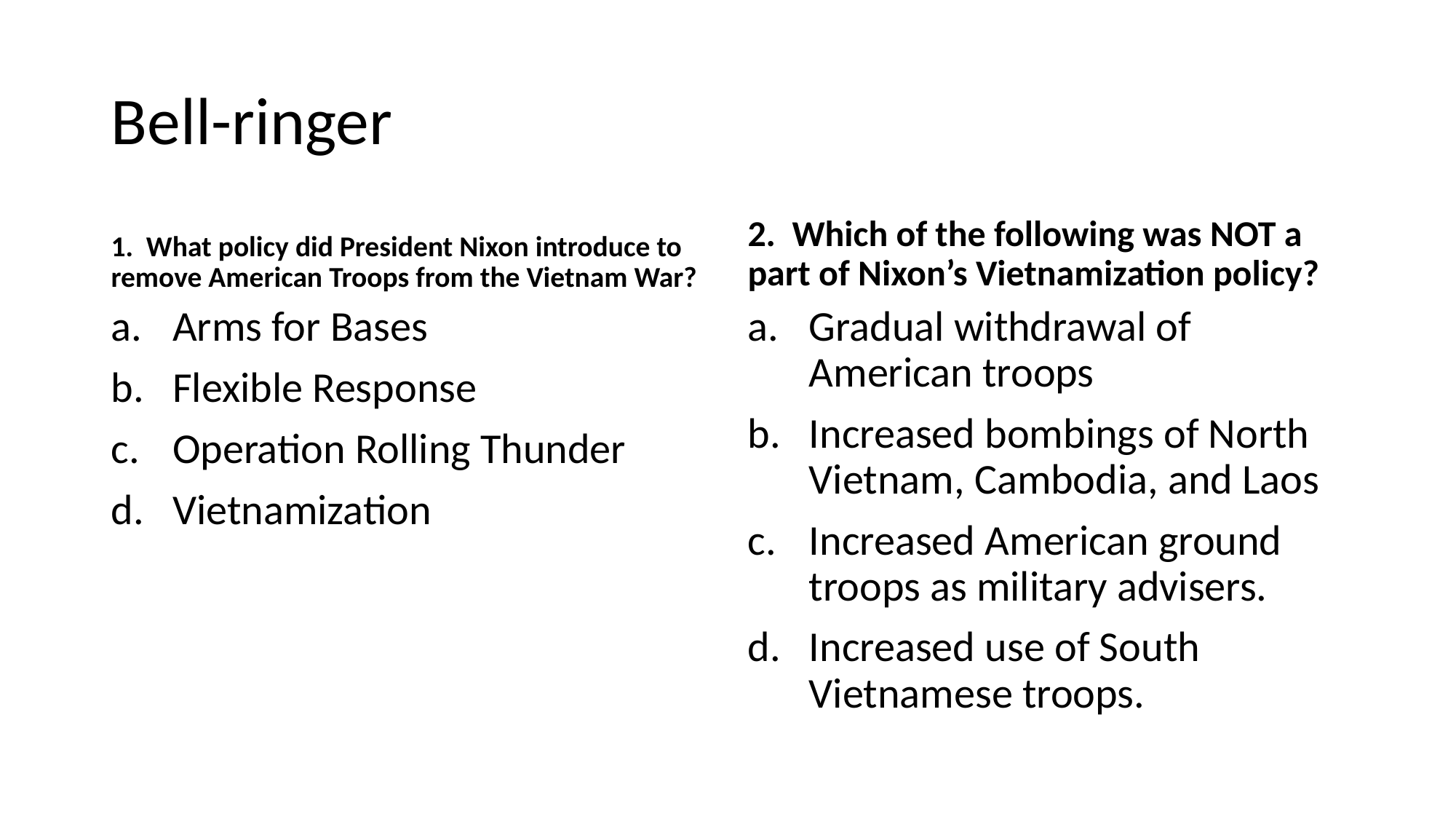

# Bell-ringer
1.  What policy did President Nixon introduce to remove American Troops from the Vietnam War?
2.  Which of the following was NOT a part of Nixon’s Vietnamization policy?
Arms for Bases
Flexible Response
Operation Rolling Thunder
Vietnamization

Gradual withdrawal of American troops
Increased bombings of North Vietnam, Cambodia, and Laos
Increased American ground troops as military advisers.
Increased use of South Vietnamese troops.